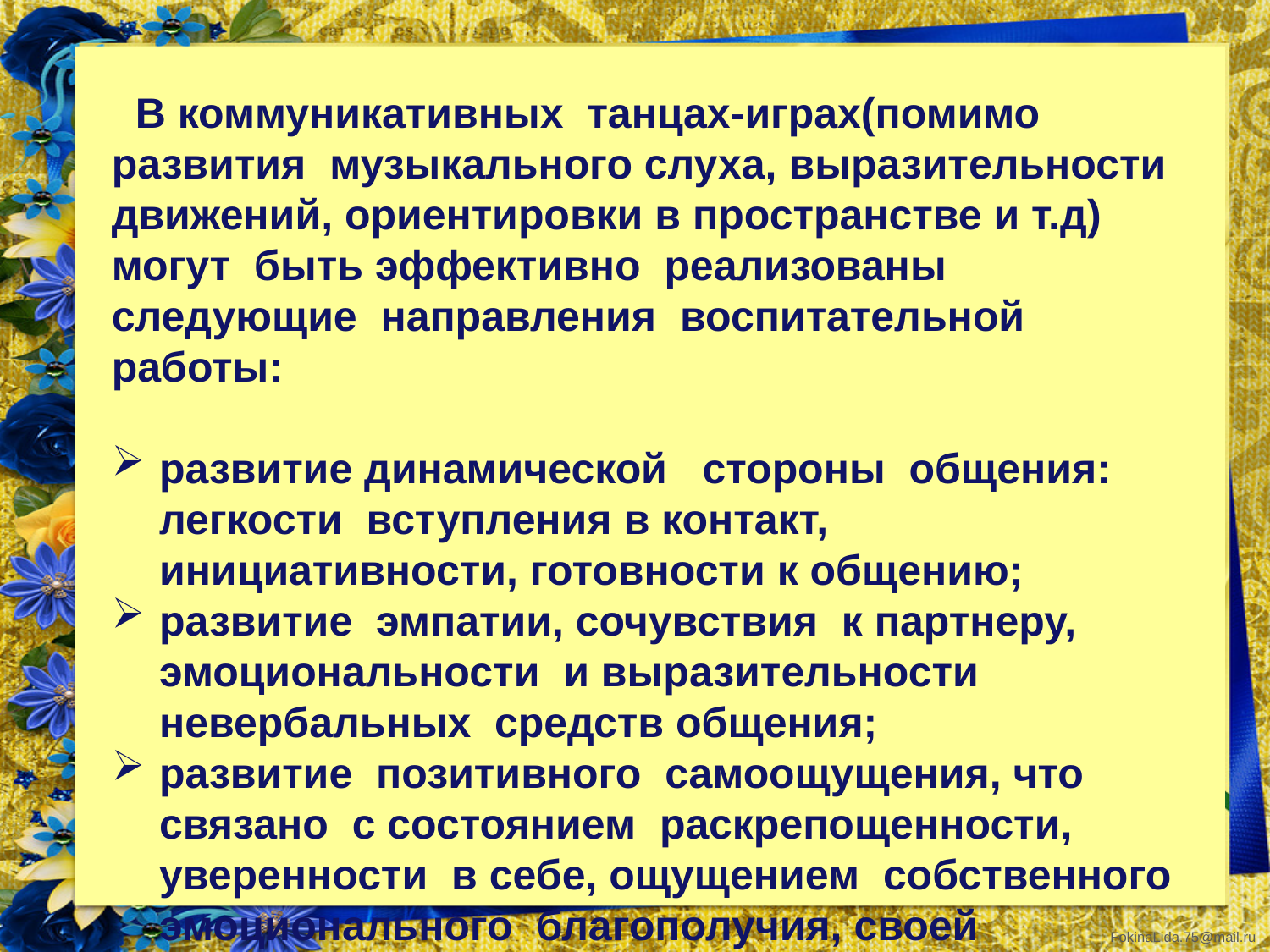

В коммуникативных  танцах-играх(помимо  развития  музыкального слуха, выразительности движений, ориентировки в пространстве и т.д) могут  быть эффективно  реализованы  следующие  направления  воспитательной работы:

развитие динамической   стороны  общения:  легкости  вступления в контакт, инициативности, готовности к общению;
развитие  эмпатии, сочувствия  к партнеру, эмоциональности  и выразительности  невербальных  средств общения;
развитие  позитивного  самоощущения, что связано  с состоянием  раскрепощенности, уверенности  в себе, ощущением  собственного  эмоционального  благополучия, своей  значимости в детском коллективе, сформированной  положительной  самооценки.